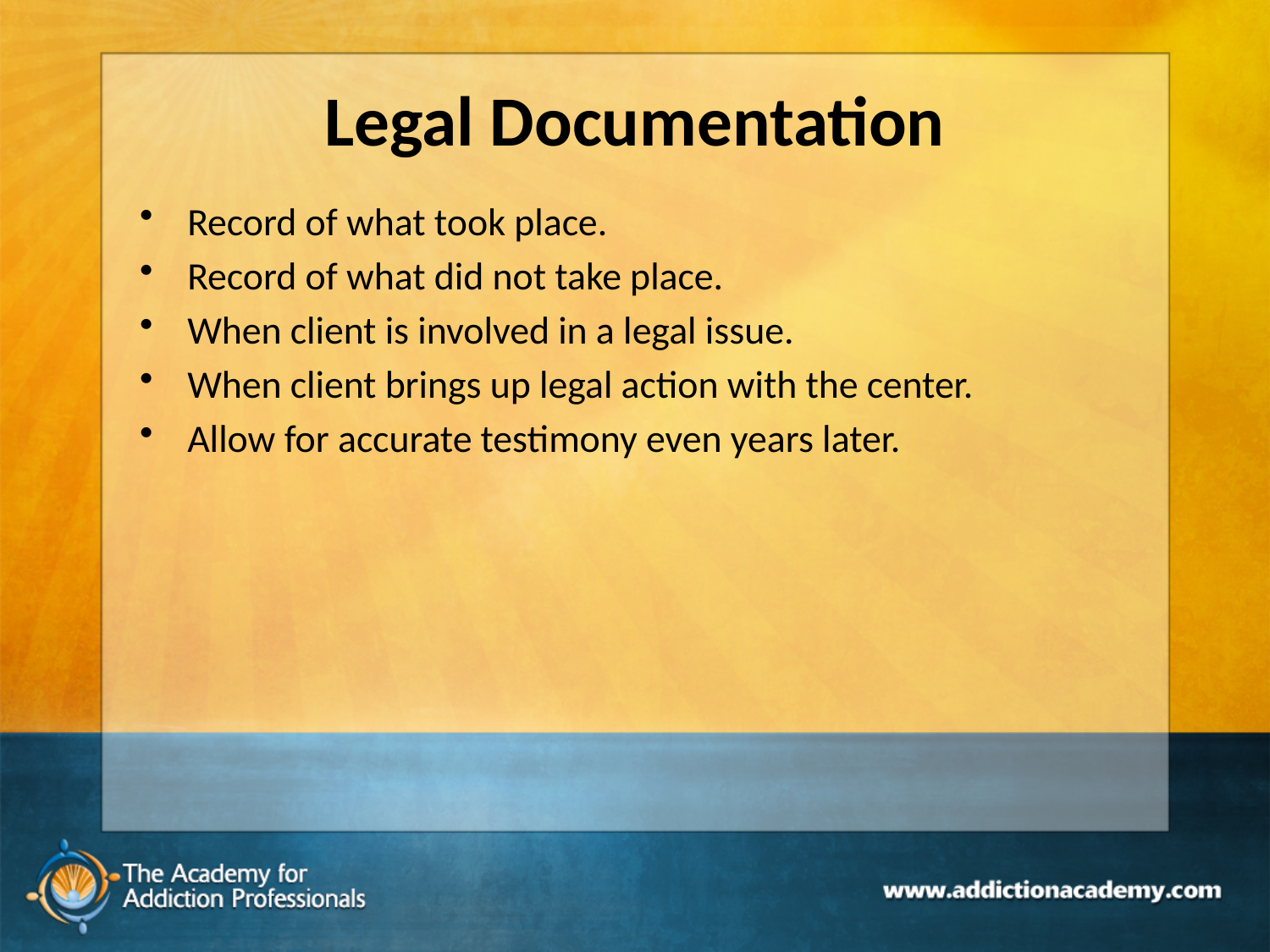

# Legal Documentation
Record of what took place.
Record of what did not take place.
When client is involved in a legal issue.
When client brings up legal action with the center.
Allow for accurate testimony even years later.